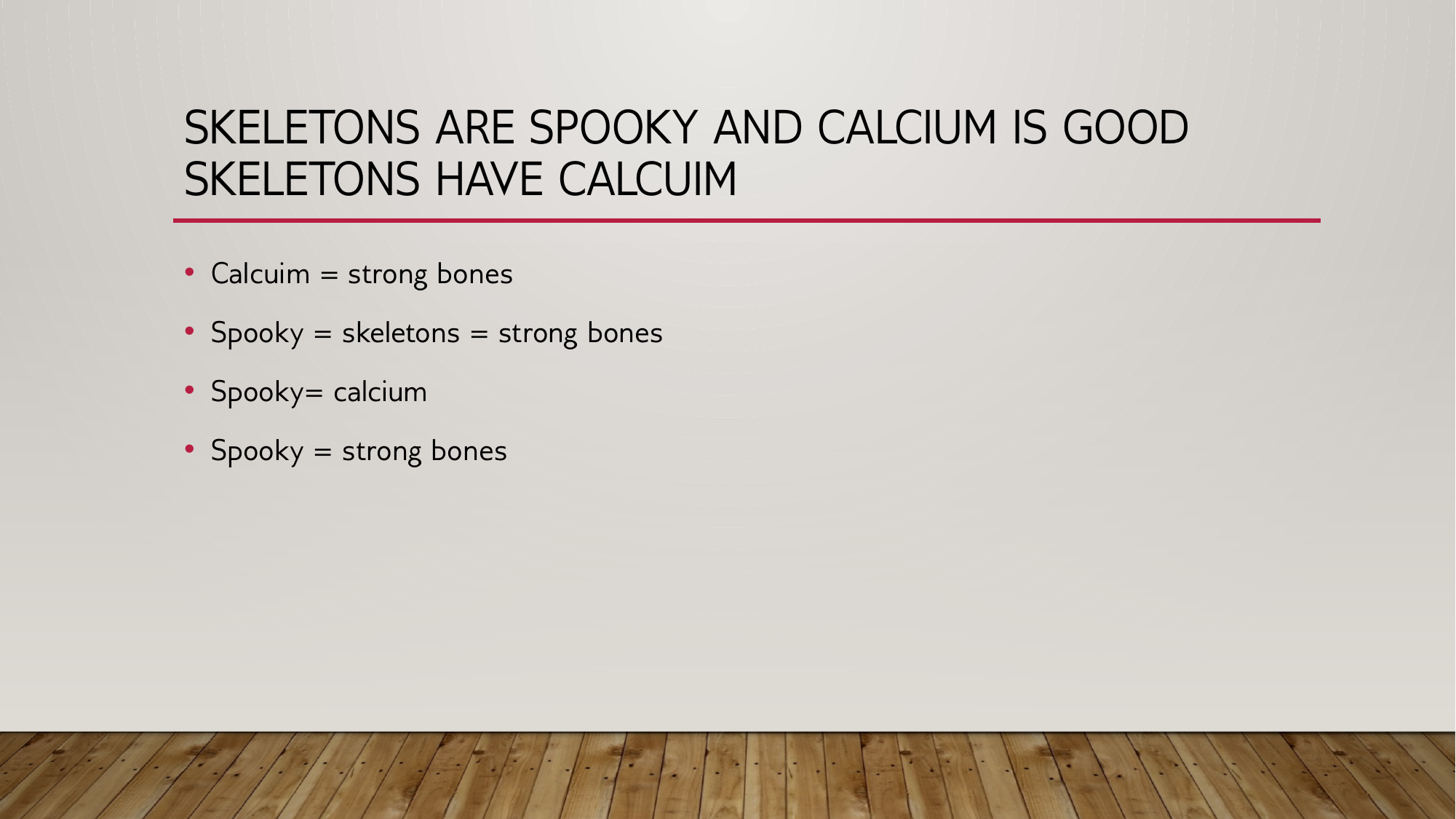

# Skeletons are spooky and calcium is good skeletons have calcuim
Calcuim = strong bones
Spooky = skeletons = strong bones
Spooky= calcium
Spooky = strong bones